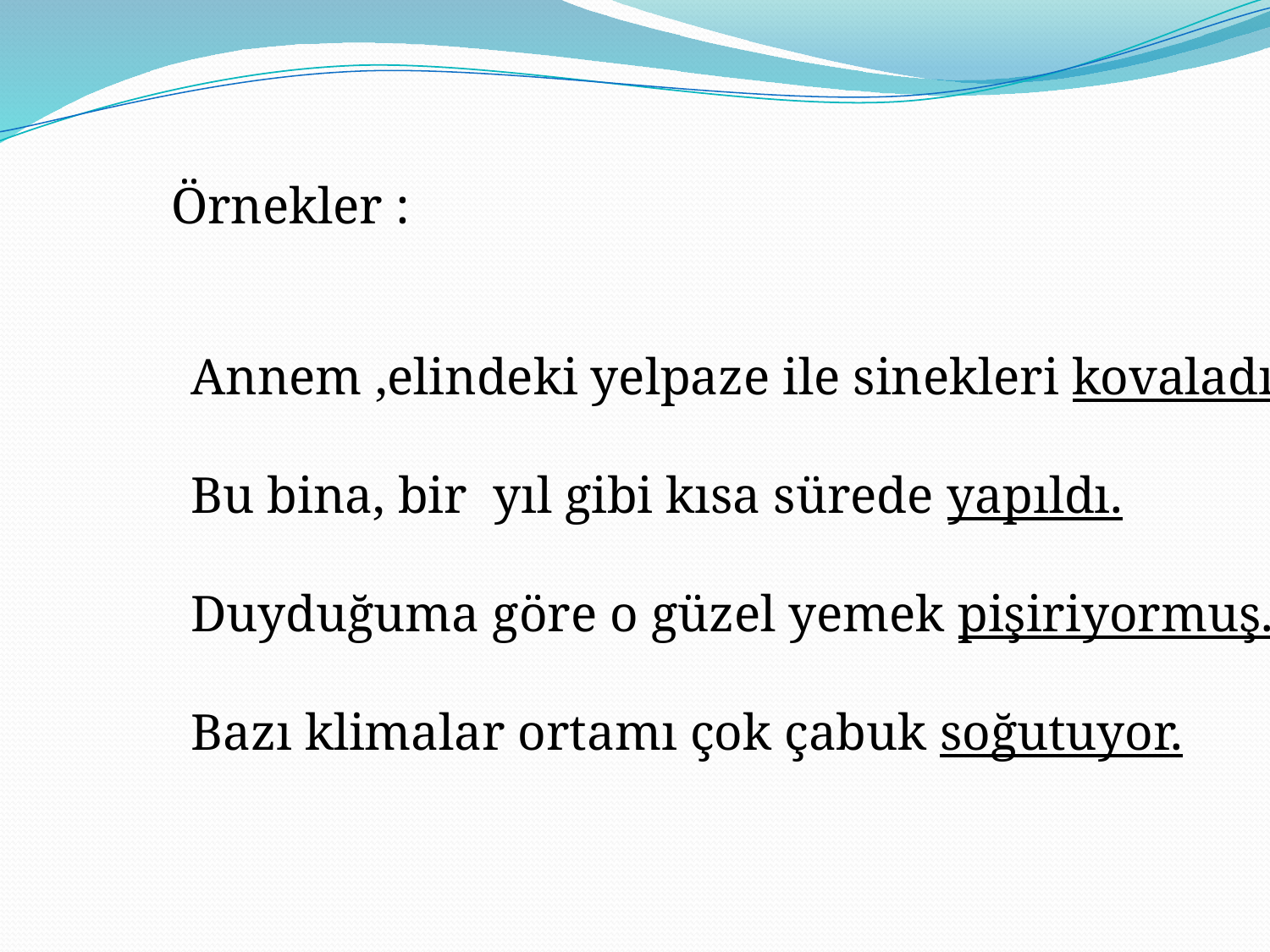

Annem ,elindeki yelpaze ile sinekleri kovaladı.

Bu bina, bir  yıl gibi kısa sürede yapıldı.

Duyduğuma göre o güzel yemek pişiriyormuş.

Bazı klimalar ortamı çok çabuk soğutuyor.
Örnekler :